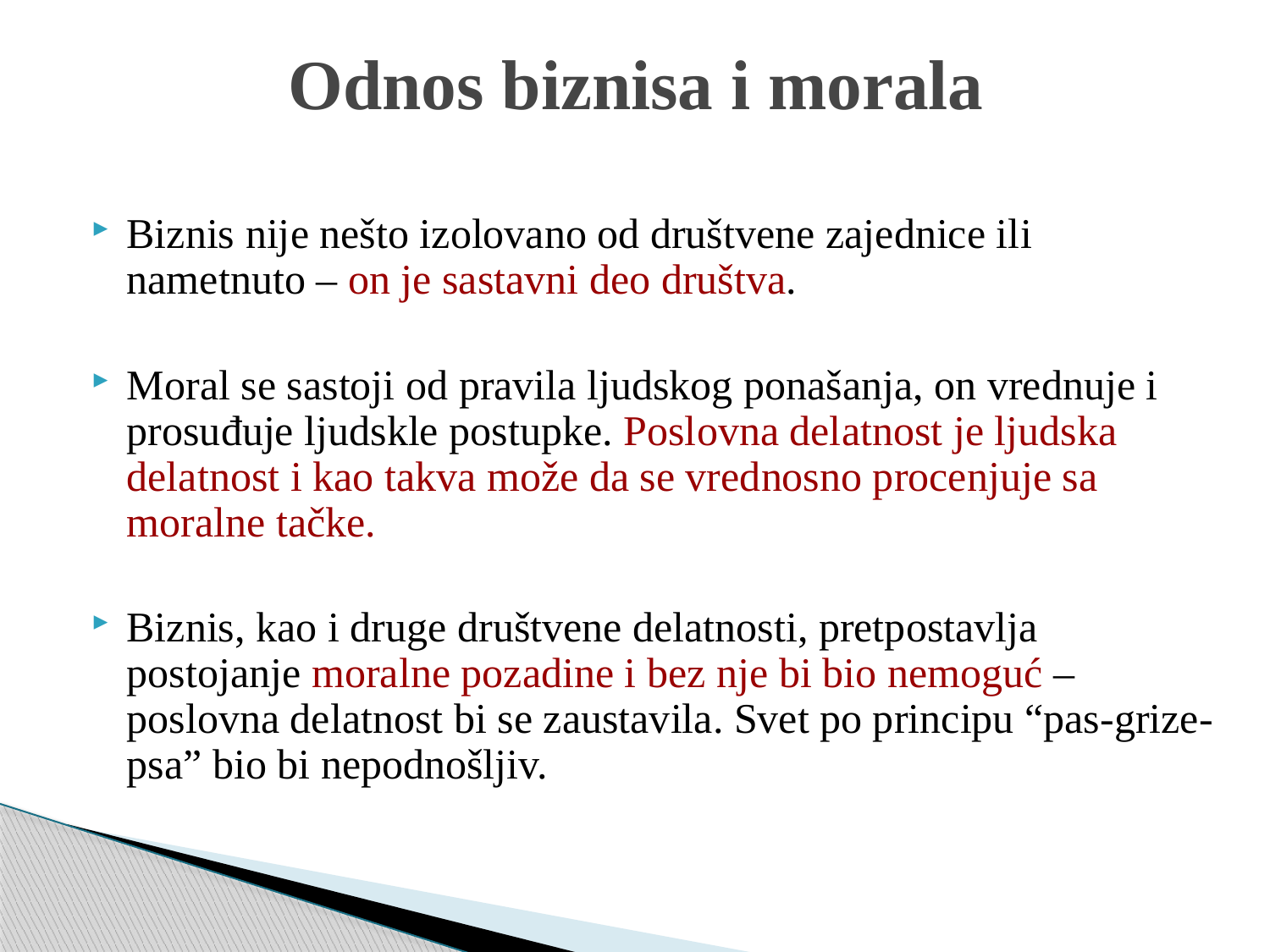

# Odnos biznisa i morala
Biznis nije nešto izolovano od društvene zajednice ili nametnuto – on je sastavni deo društva.

Moral se sastoji od pravila ljudskog ponašanja, on vrednuje i prosuđuje ljudskle postupke. Poslovna delatnost je ljudska delatnost i kao takva može da se vrednosno procenjuje sa moralne tačke.

Biznis, kao i druge društvene delatnosti, pretpostavlja postojanje moralne pozadine i bez nje bi bio nemoguć – poslovna delatnost bi se zaustavila. Svet po principu “pas-grize-psa” bio bi nepodnošljiv.